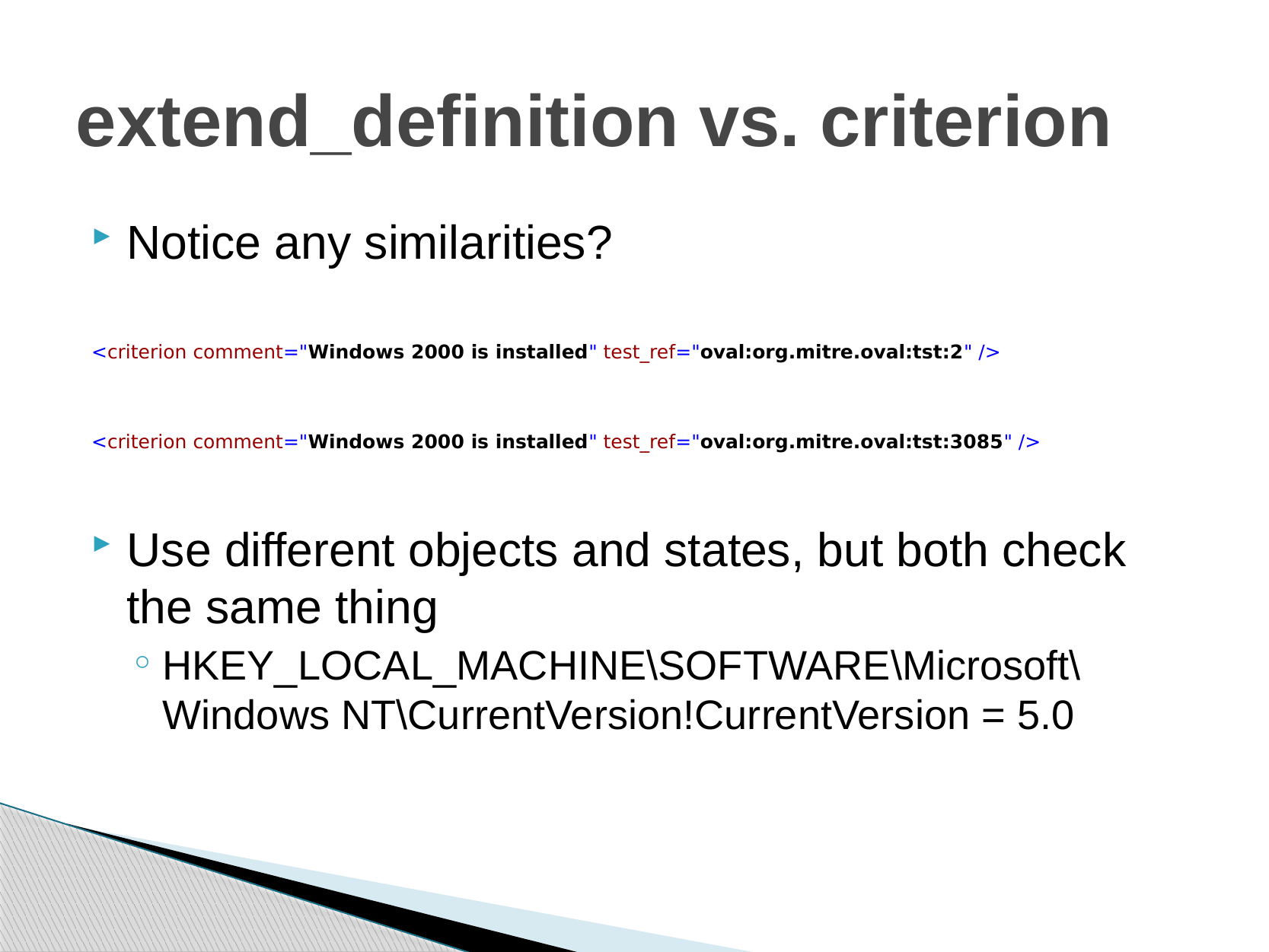

# extend_definition vs. criterion
Notice any similarities?

<criterion comment="Windows 2000 is installed" test_ref="oval:org.mitre.oval:tst:2" />

<criterion comment="Windows 2000 is installed" test_ref="oval:org.mitre.oval:tst:3085" />

Use different objects and states, but both check the same thing
HKEY_LOCAL_MACHINE\SOFTWARE\Microsoft\Windows NT\CurrentVersion!CurrentVersion = 5.0